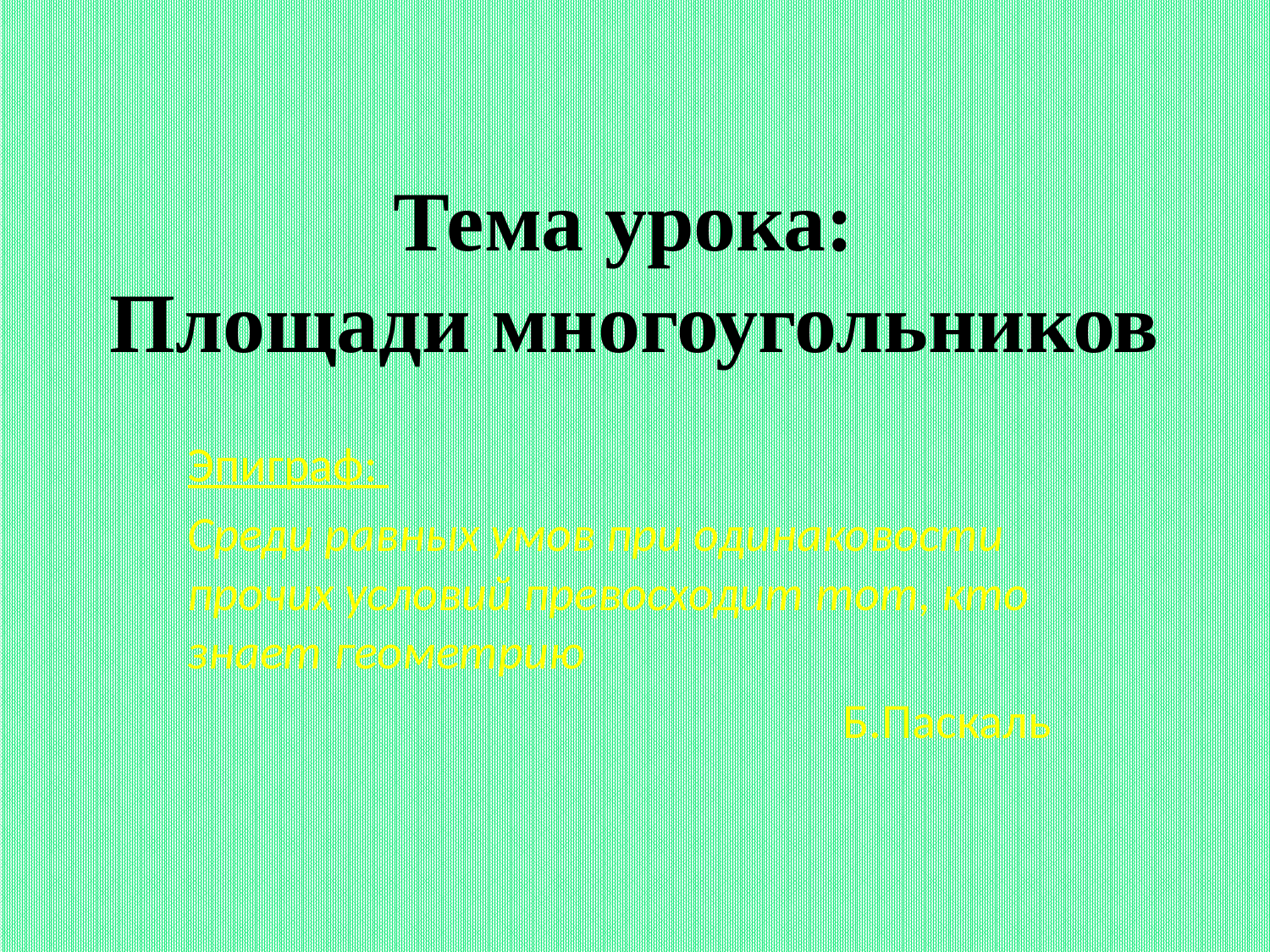

# Тема урока: Площади многоугольников
Эпиграф:
Среди равных умов при одинаковости прочих условий превосходит тот, кто знает геометрию
Б.Паскаль